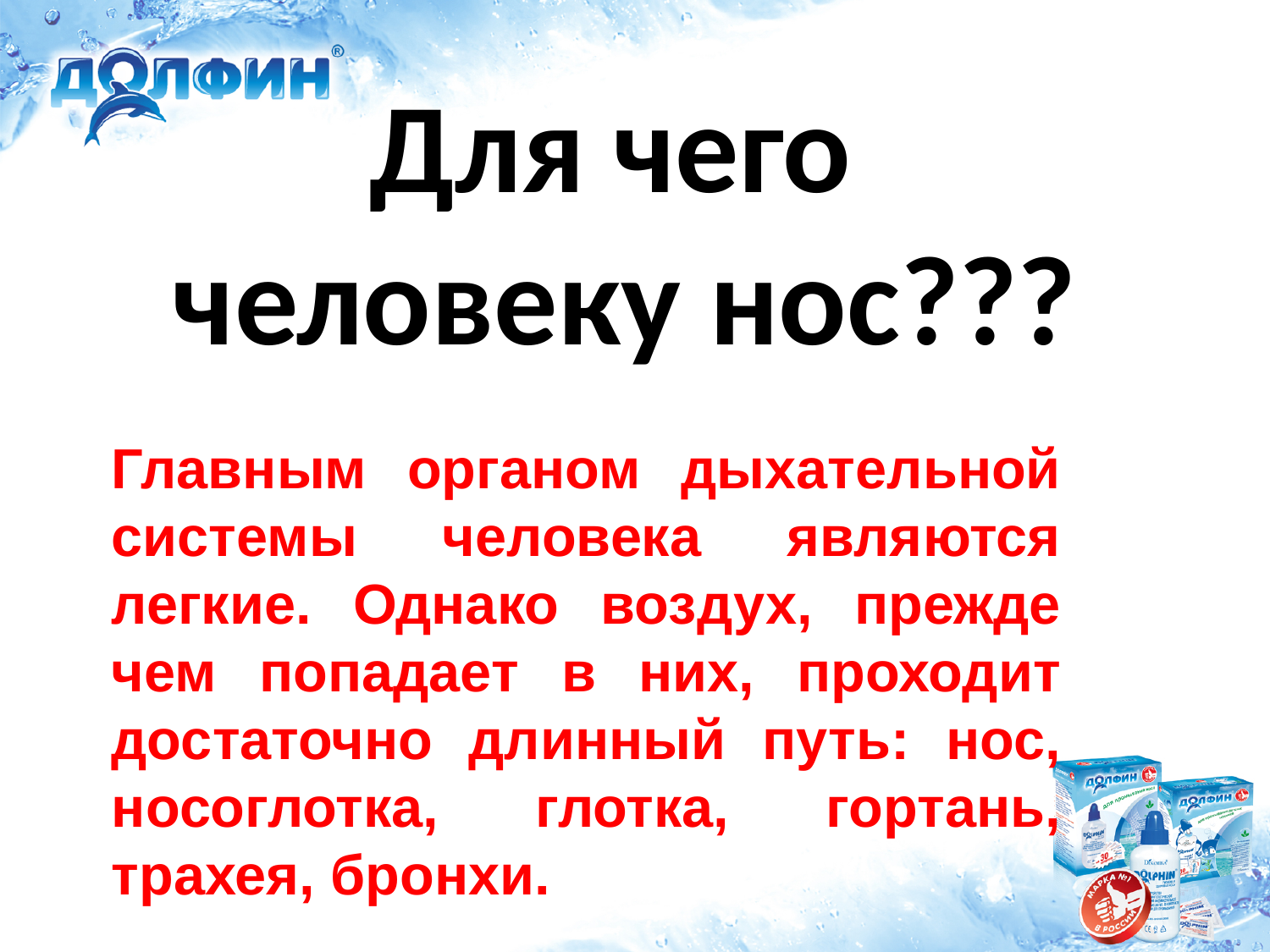

# Для чего человеку нос???
Главным органом дыхательной системы человека являются легкие. Однако воздух, прежде чем попадает в них, проходит достаточно длинный путь: нос, носоглотка, глотка, гортань, трахея, бронхи.